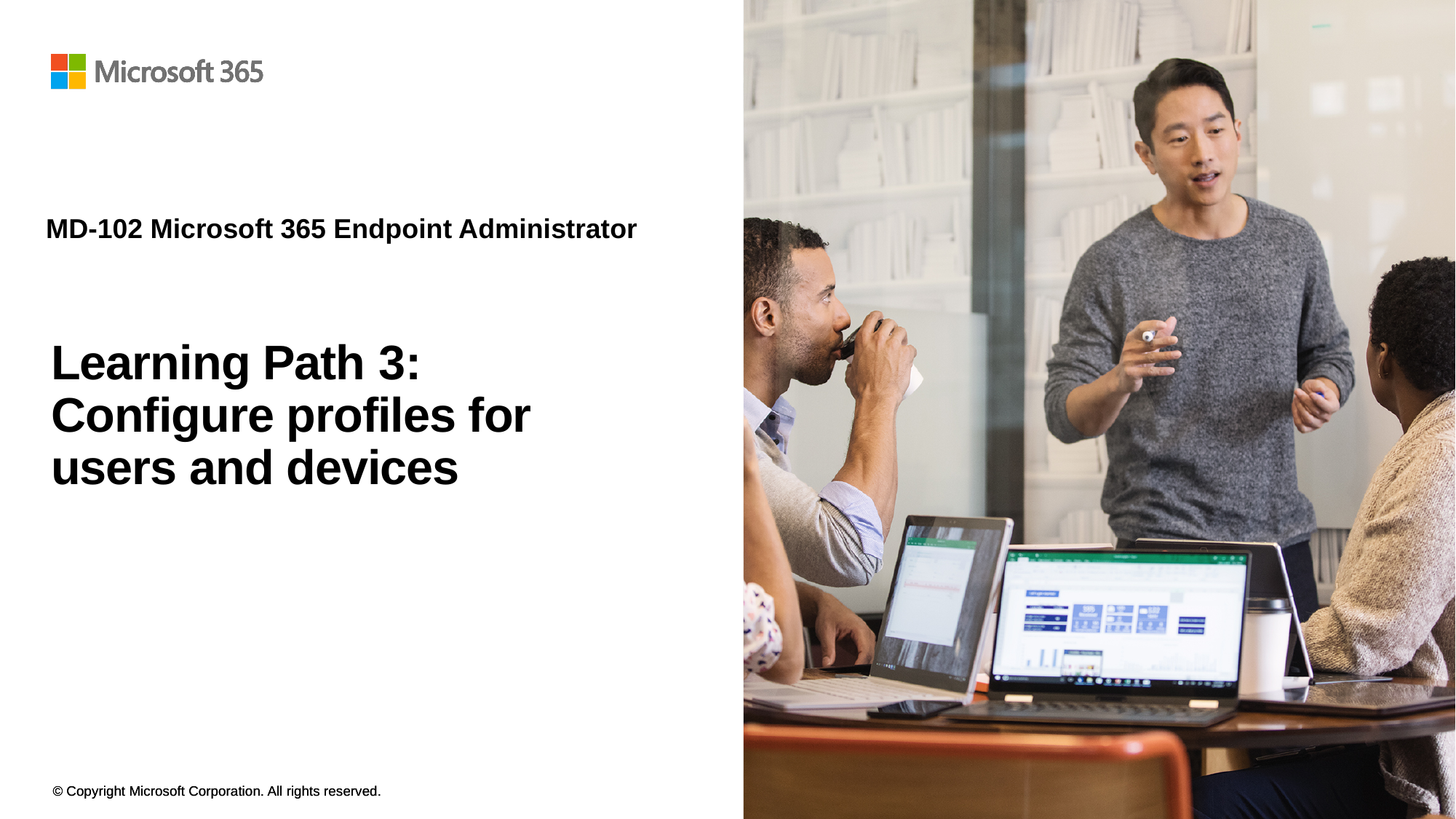

MD-102 Microsoft 365 Endpoint Administrator
# Learning Path 3: Configure profiles for users and devices